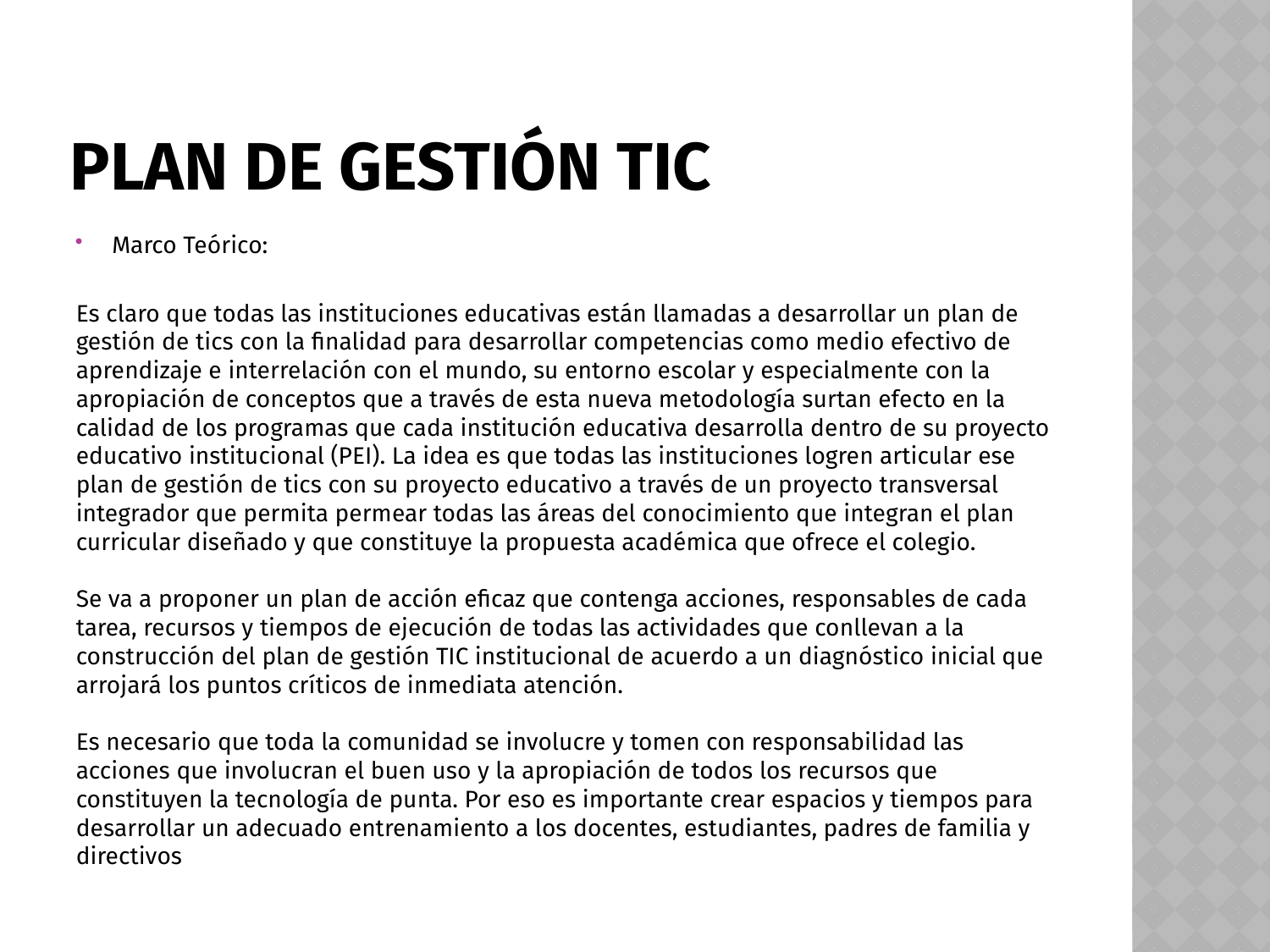

# Plan de Gestión Tic
Marco Teórico:

Es claro que todas las instituciones educativas están llamadas a desarrollar un plan de gestión de tics con la finalidad para desarrollar competencias como medio efectivo de aprendizaje e interrelación con el mundo, su entorno escolar y especialmente con la apropiación de conceptos que a través de esta nueva metodología surtan efecto en la calidad de los programas que cada institución educativa desarrolla dentro de su proyecto educativo institucional (PEI). La idea es que todas las instituciones logren articular ese plan de gestión de tics con su proyecto educativo a través de un proyecto transversal integrador que permita permear todas las áreas del conocimiento que integran el plan curricular diseñado y que constituye la propuesta académica que ofrece el colegio.
Se va a proponer un plan de acción eficaz que contenga acciones, responsables de cada tarea, recursos y tiempos de ejecución de todas las actividades que conllevan a la construcción del plan de gestión TIC institucional de acuerdo a un diagnóstico inicial que arrojará los puntos críticos de inmediata atención.
Es necesario que toda la comunidad se involucre y tomen con responsabilidad las acciones que involucran el buen uso y la apropiación de todos los recursos que constituyen la tecnología de punta. Por eso es importante crear espacios y tiempos para desarrollar un adecuado entrenamiento a los docentes, estudiantes, padres de familia y directivos